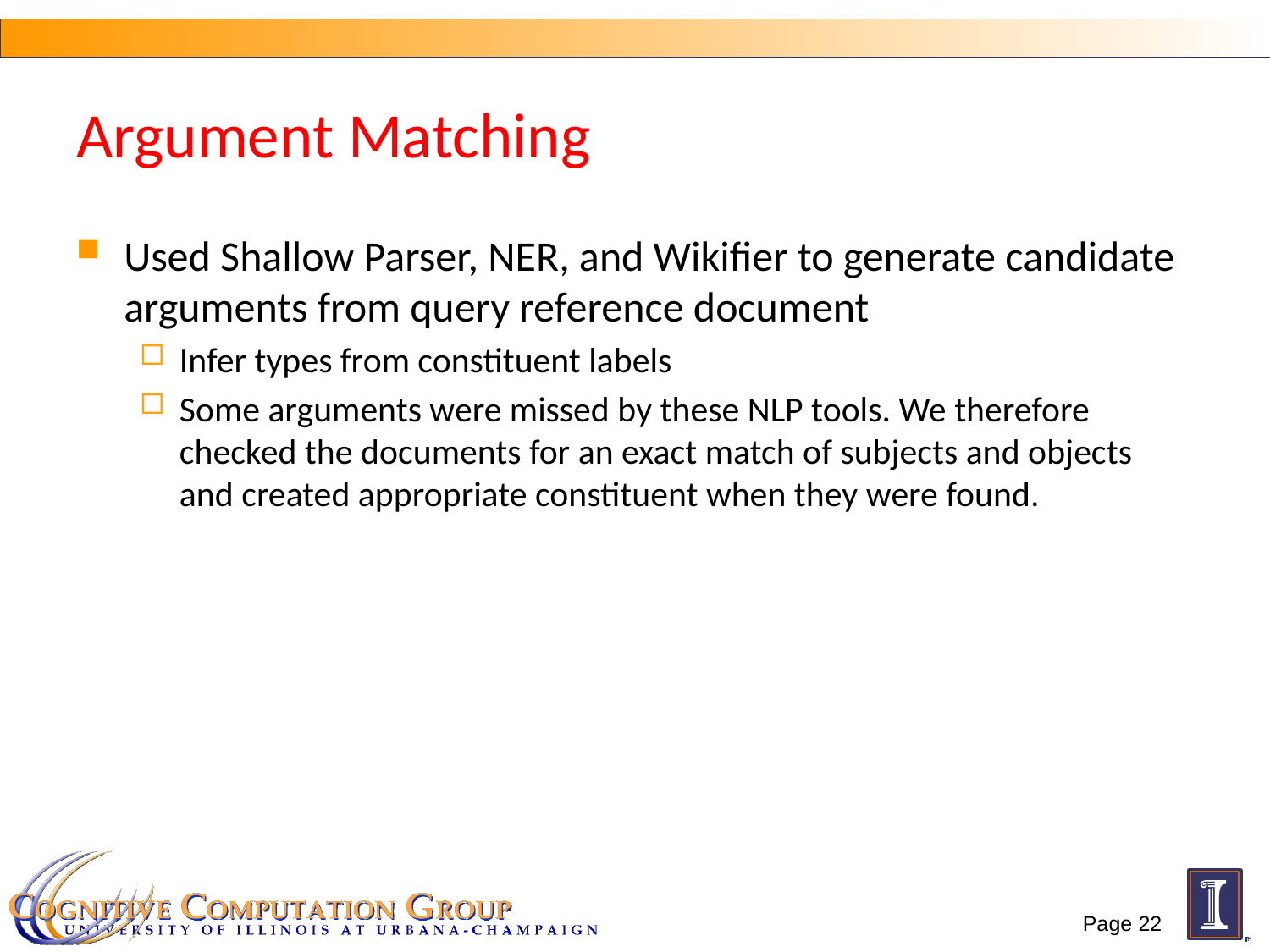

# Argument Matching
Used Shallow Parser, NER, and Wikifier to generate candidate arguments from query reference document
Infer types from constituent labels
Some arguments were missed by these NLP tools. We therefore checked the documents for an exact match of subjects and objects and created appropriate constituent when they were found.

Page 22